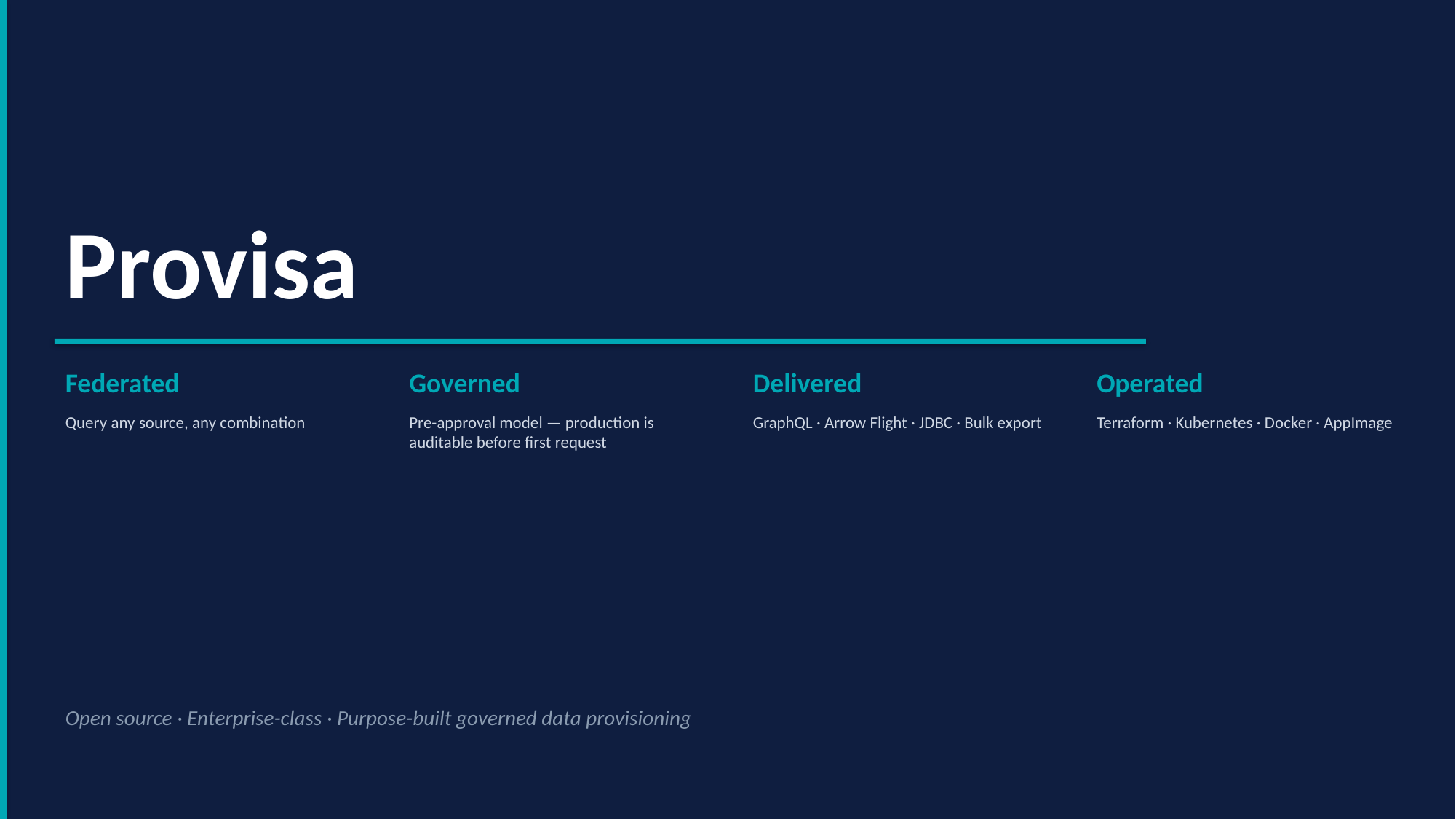

Provisa

Federated
Governed
Delivered
Operated
Query any source, any combination
Pre-approval model — production is auditable before first request
GraphQL · Arrow Flight · JDBC · Bulk export
Terraform · Kubernetes · Docker · AppImage
Open source · Enterprise-class · Purpose-built governed data provisioning